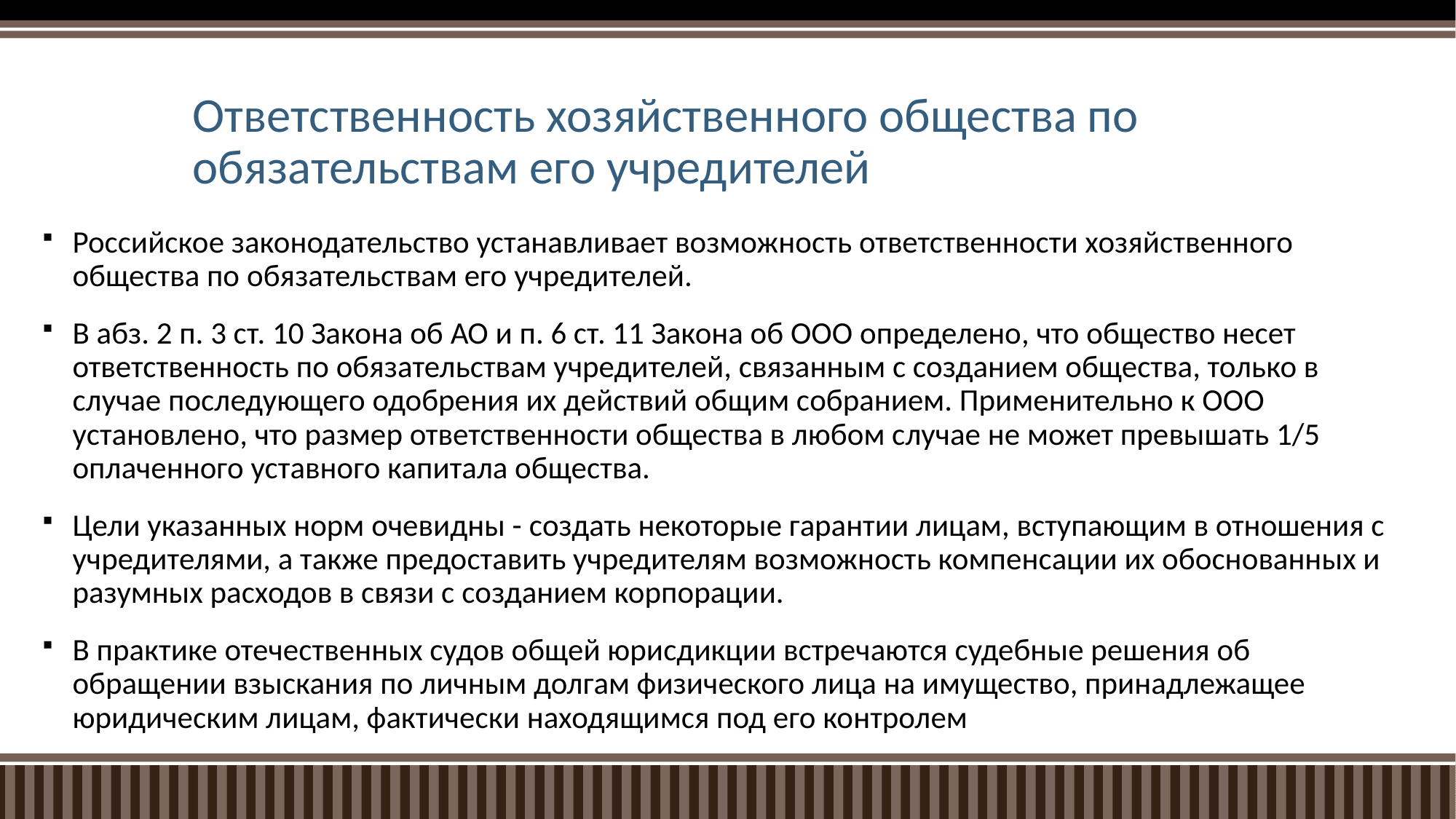

# Ответственность хозяйственного общества по обязательствам его учредителей
Российское законодательство устанавливает возможность ответственности хозяйственного общества по обязательствам его учредителей.
В абз. 2 п. 3 ст. 10 Закона об АО и п. 6 ст. 11 Закона об ООО определено, что общество несет ответственность по обязательствам учредителей, связанным с созданием общества, только в случае последующего одобрения их действий общим собранием. Применительно к ООО установлено, что размер ответственности общества в любом случае не может превышать 1/5 оплаченного уставного капитала общества.
Цели указанных норм очевидны - создать некоторые гарантии лицам, вступающим в отношения с учредителями, а также предоставить учредителям возможность компенсации их обоснованных и разумных расходов в связи с созданием корпорации.
В практике отечественных судов общей юрисдикции встречаются судебные решения об обращении взыскания по личным долгам физического лица на имущество, принадлежащее юридическим лицам, фактически находящимся под его контролем